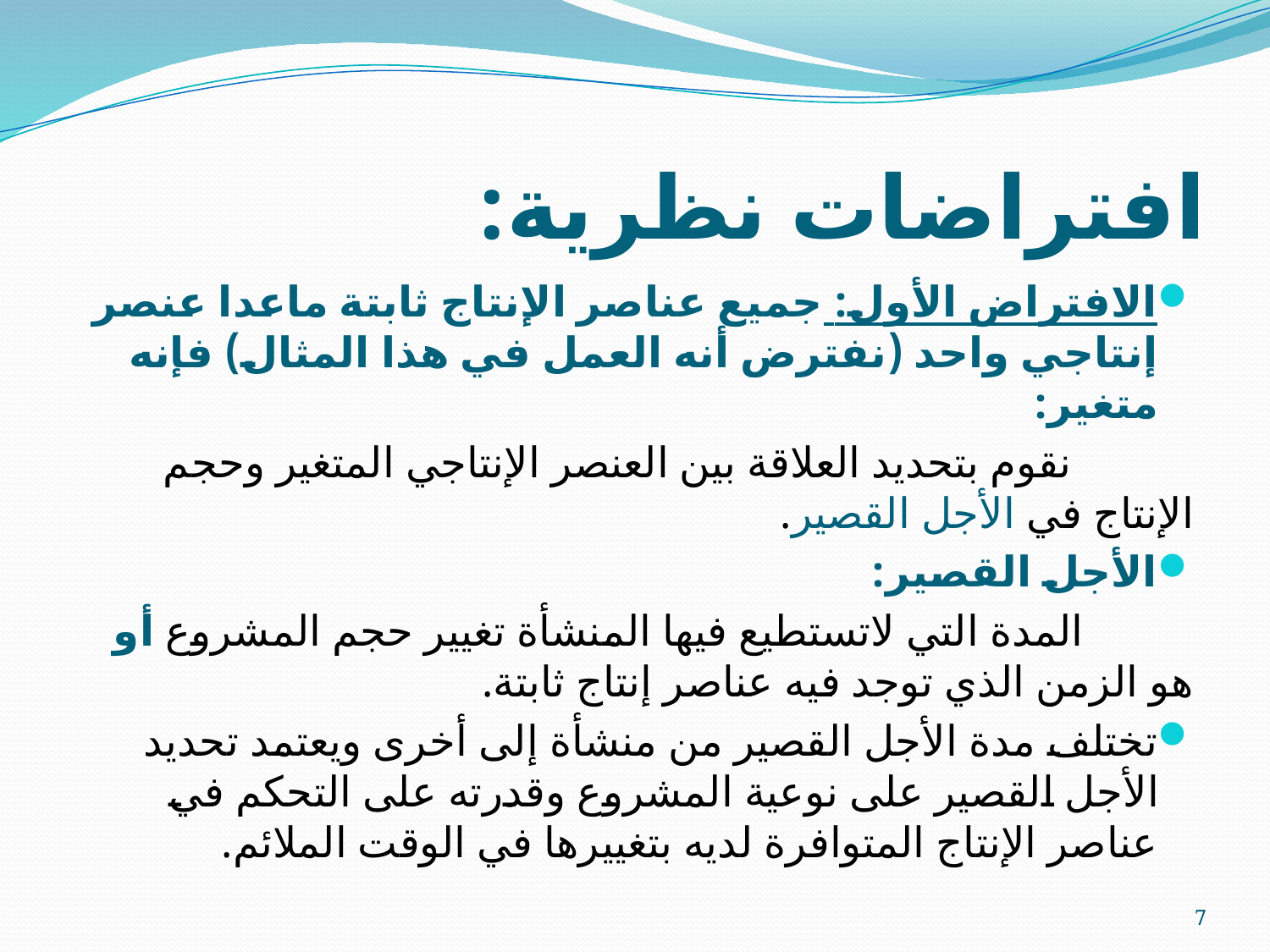

# افتراضات نظرية:
الافتراض الأول: جميع عناصر الإنتاج ثابتة ماعدا عنصر إنتاجي واحد (نفترض أنه العمل في هذا المثال) فإنه متغير:
           نقوم بتحديد العلاقة بين العنصر الإنتاجي المتغير وحجم الإنتاج في الأجل القصير.
الأجل القصير:
          المدة التي لاتستطيع فيها المنشأة تغيير حجم المشروع أو هو الزمن الذي توجد فيه عناصر إنتاج ثابتة.
تختلف مدة الأجل القصير من منشأة إلى أخرى ويعتمد تحديد الأجل القصير على نوعية المشروع وقدرته على التحكم في عناصر الإنتاج المتوافرة لديه بتغييرها في الوقت الملائم.
7